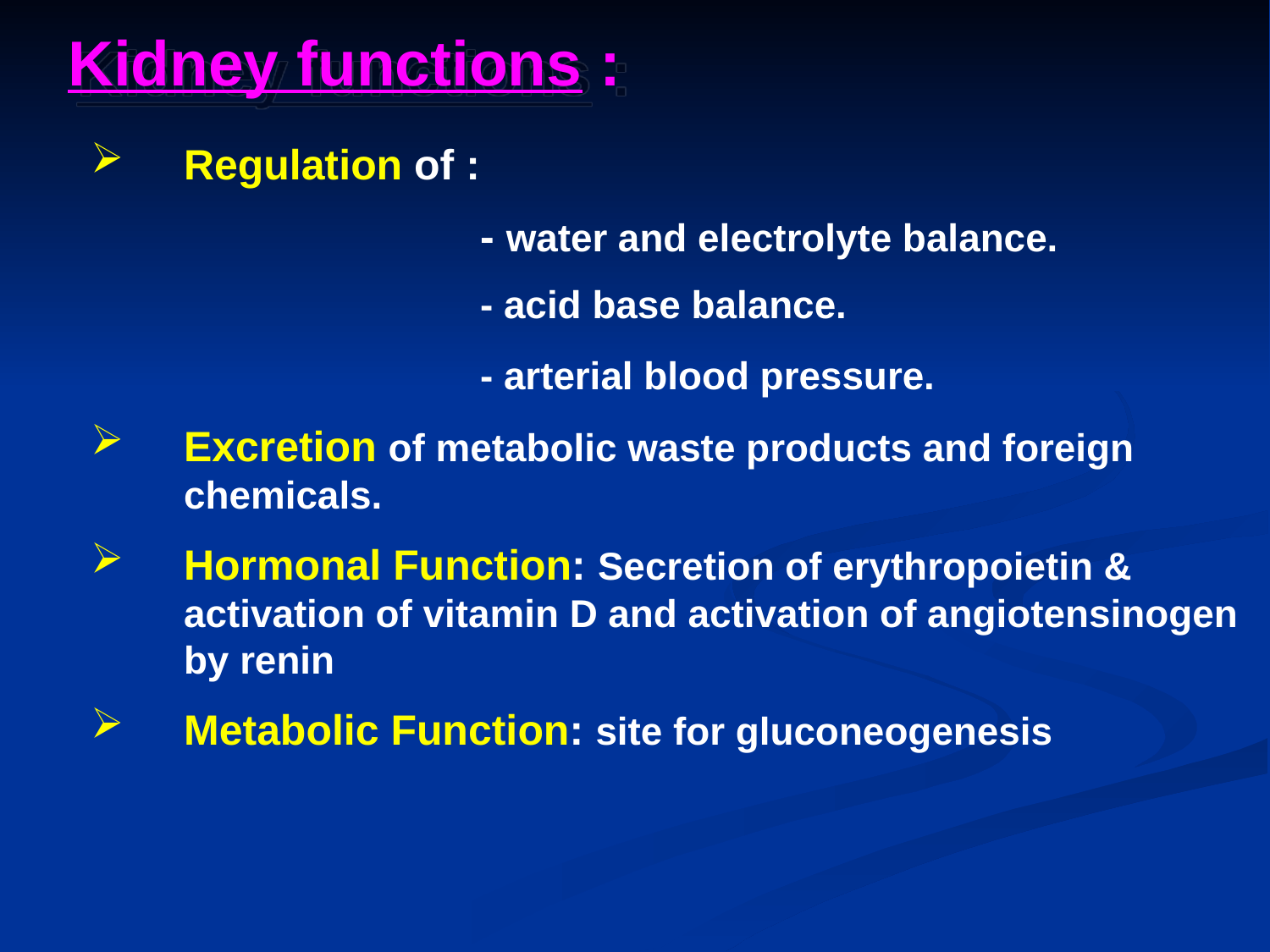

Kidney functions :
Regulation of :
- water and electrolyte balance.
- acid base balance.
- arterial blood pressure.
Excretion of metabolic waste products and foreign chemicals.
Hormonal Function: Secretion of erythropoietin & activation of vitamin D and activation of angiotensinogen by renin
Metabolic Function: site for gluconeogenesis